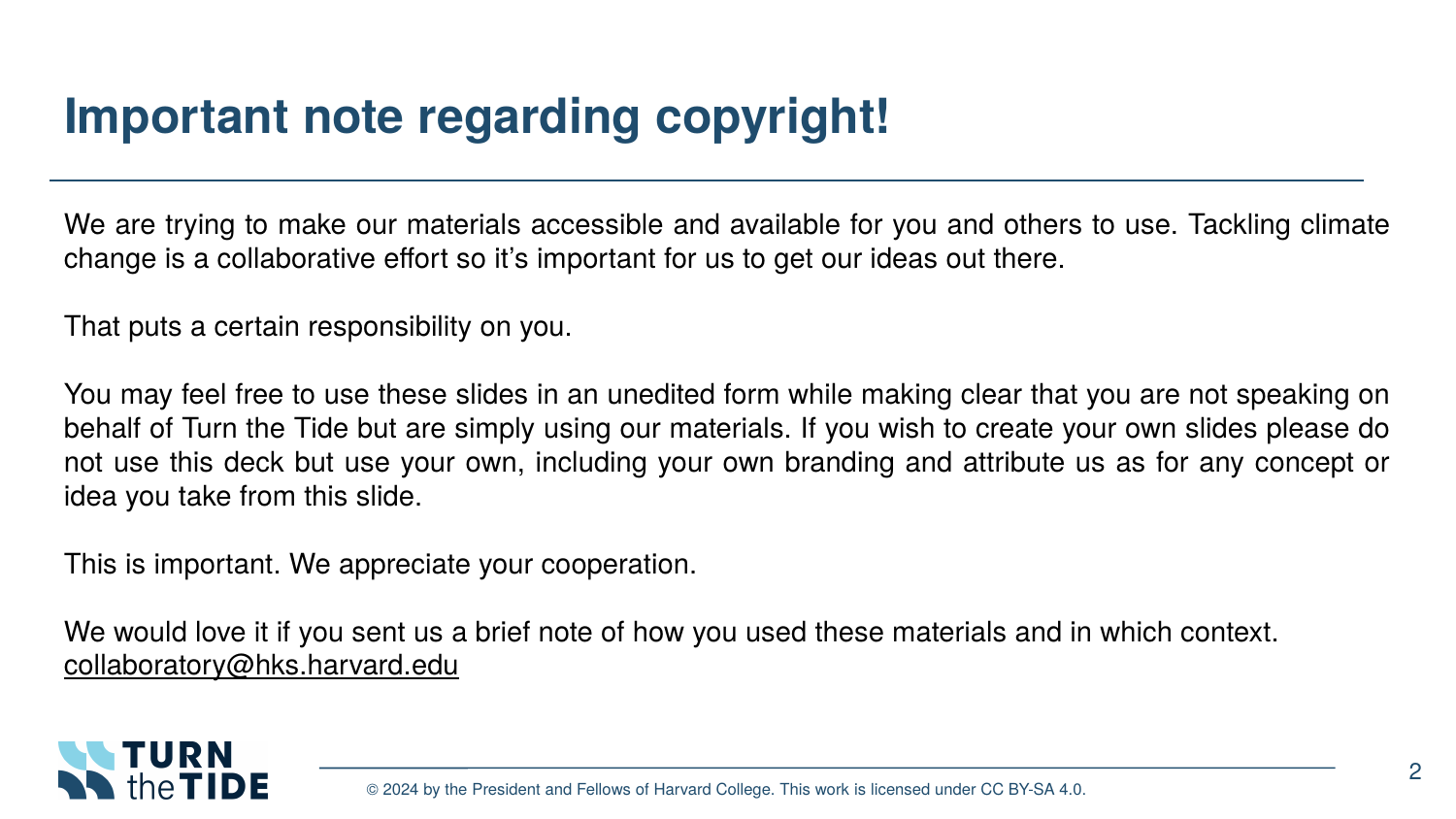

# Important note regarding copyright!
We are trying to make our materials accessible and available for you and others to use. Tackling climate change is a collaborative effort so it’s important for us to get our ideas out there.

That puts a certain responsibility on you.

You may feel free to use these slides in an unedited form while making clear that you are not speaking on behalf of Turn the Tide but are simply using our materials. If you wish to create your own slides please do not use this deck but use your own, including your own branding and attribute us as for any concept or idea you take from this slide.

This is important. We appreciate your cooperation.

We would love it if you sent us a brief note of how you used these materials and in which context.
collaboratory@hks.harvard.edu

2